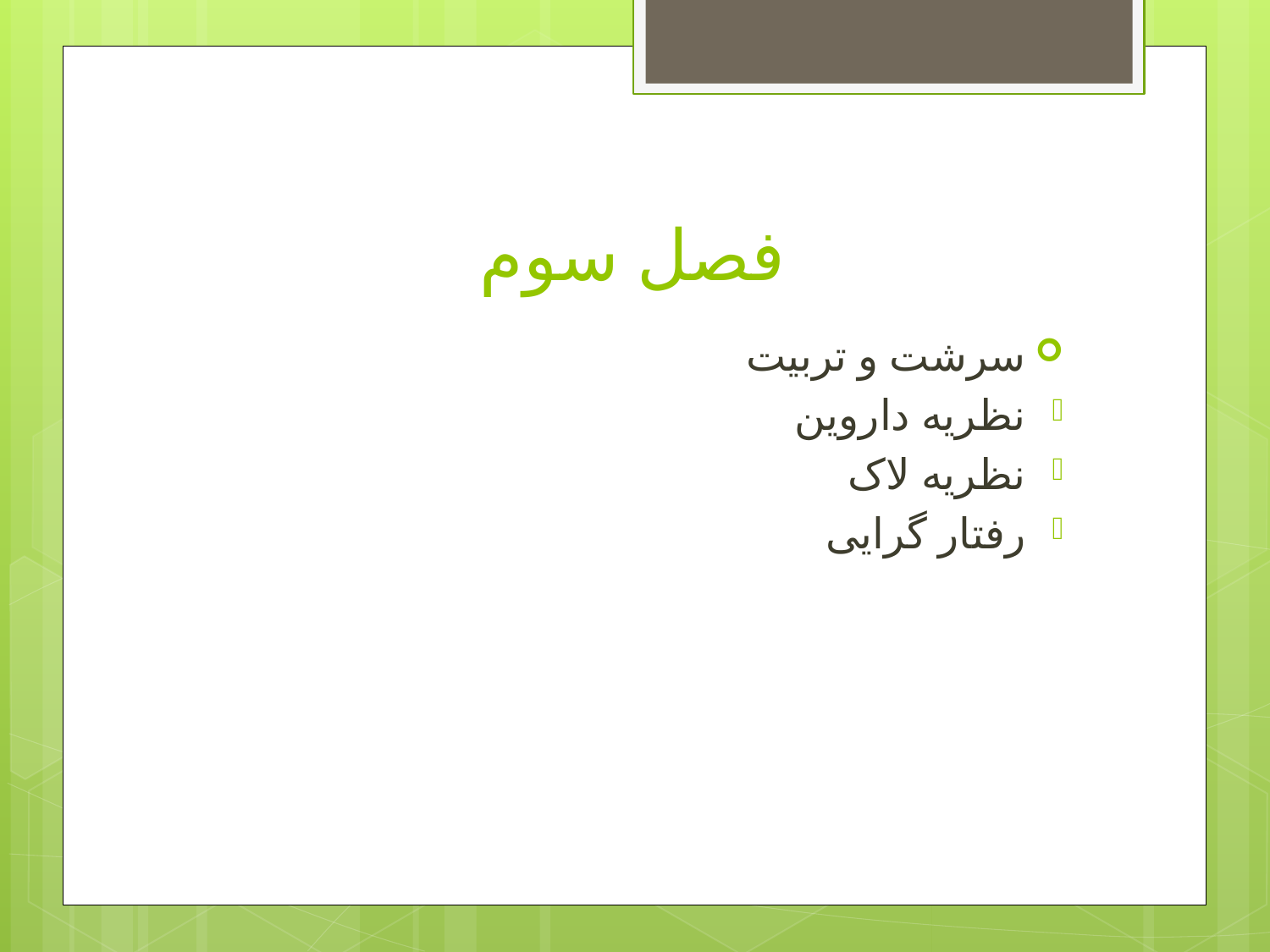

# فصل سوم
سرشت و تربیت
نظریه داروین
نظریه لاک
رفتار گرایی